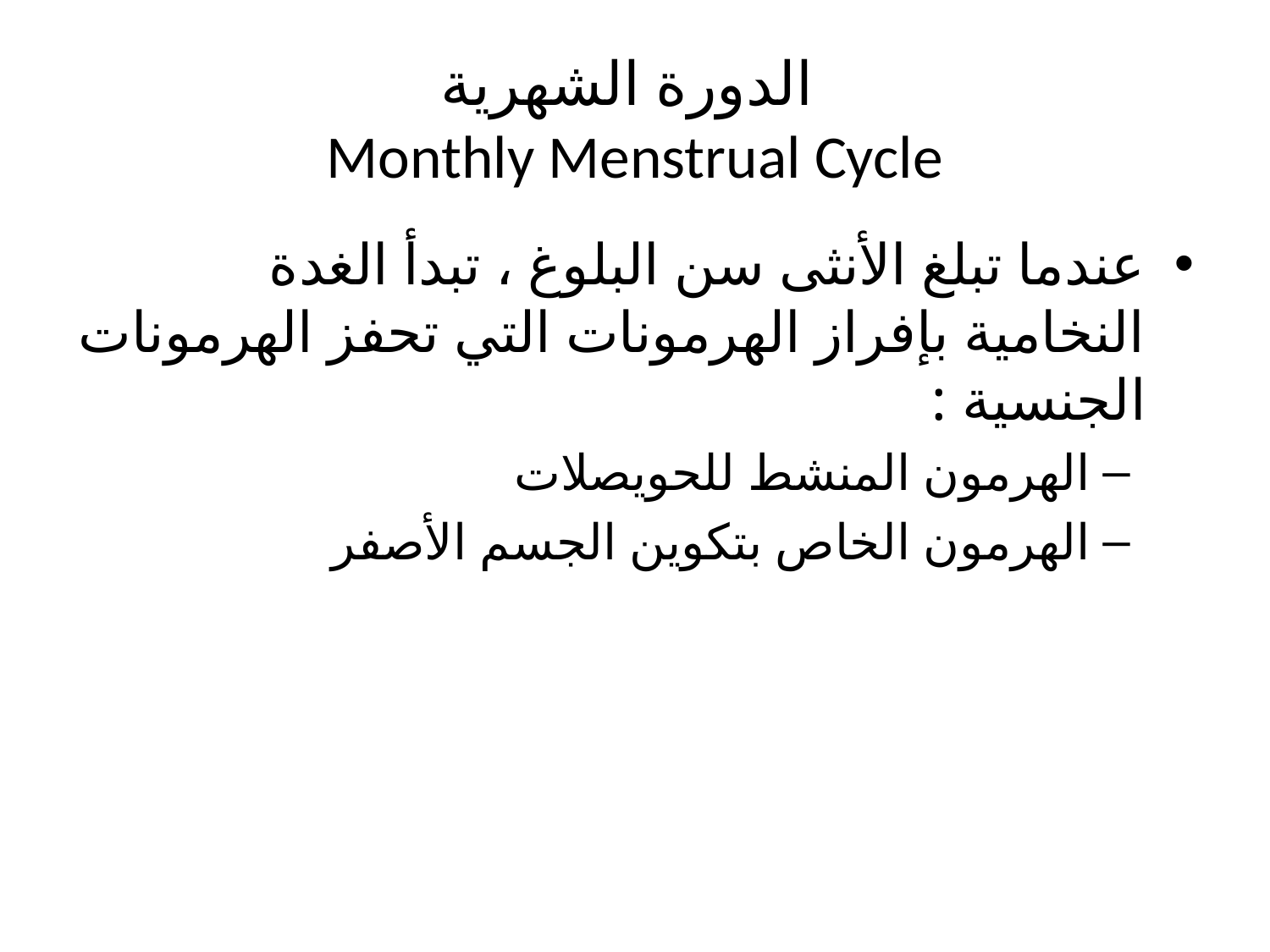

# الدورة الشهرية Monthly Menstrual Cycle
عندما تبلغ الأنثى سن البلوغ ، تبدأ الغدة النخامية بإفراز الهرمونات التي تحفز الهرمونات الجنسية :
الهرمون المنشط للحويصلات
الهرمون الخاص بتكوين الجسم الأصفر